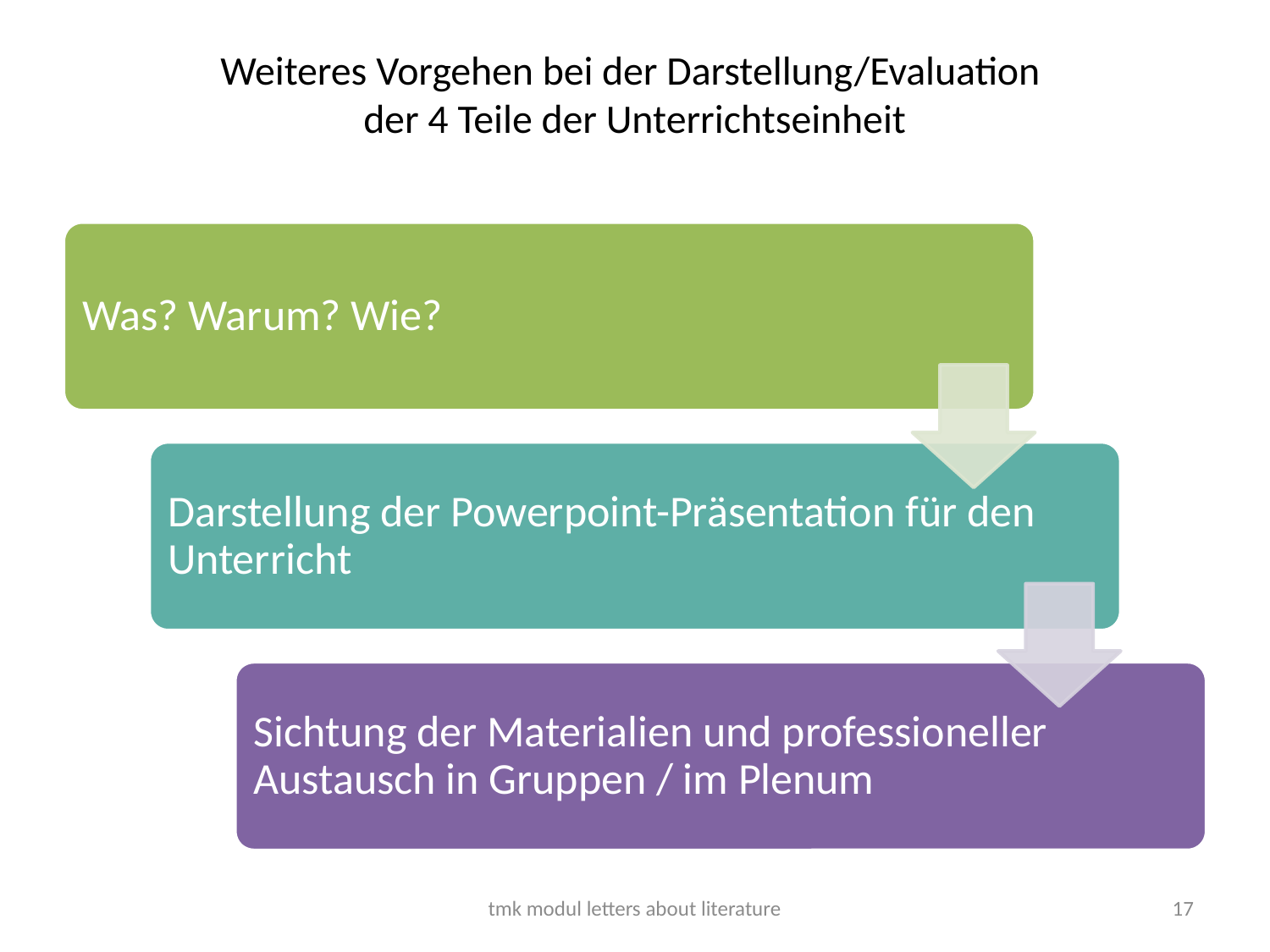

# Weiteres Vorgehen bei der Darstellung/Evaluation der 4 Teile der Unterrichtseinheit
Was? Warum? Wie?
Darstellung der Powerpoint-Präsentation für den Unterricht
Sichtung der Materialien und professioneller Austausch in Gruppen / im Plenum

tmk modul letters about literature
17